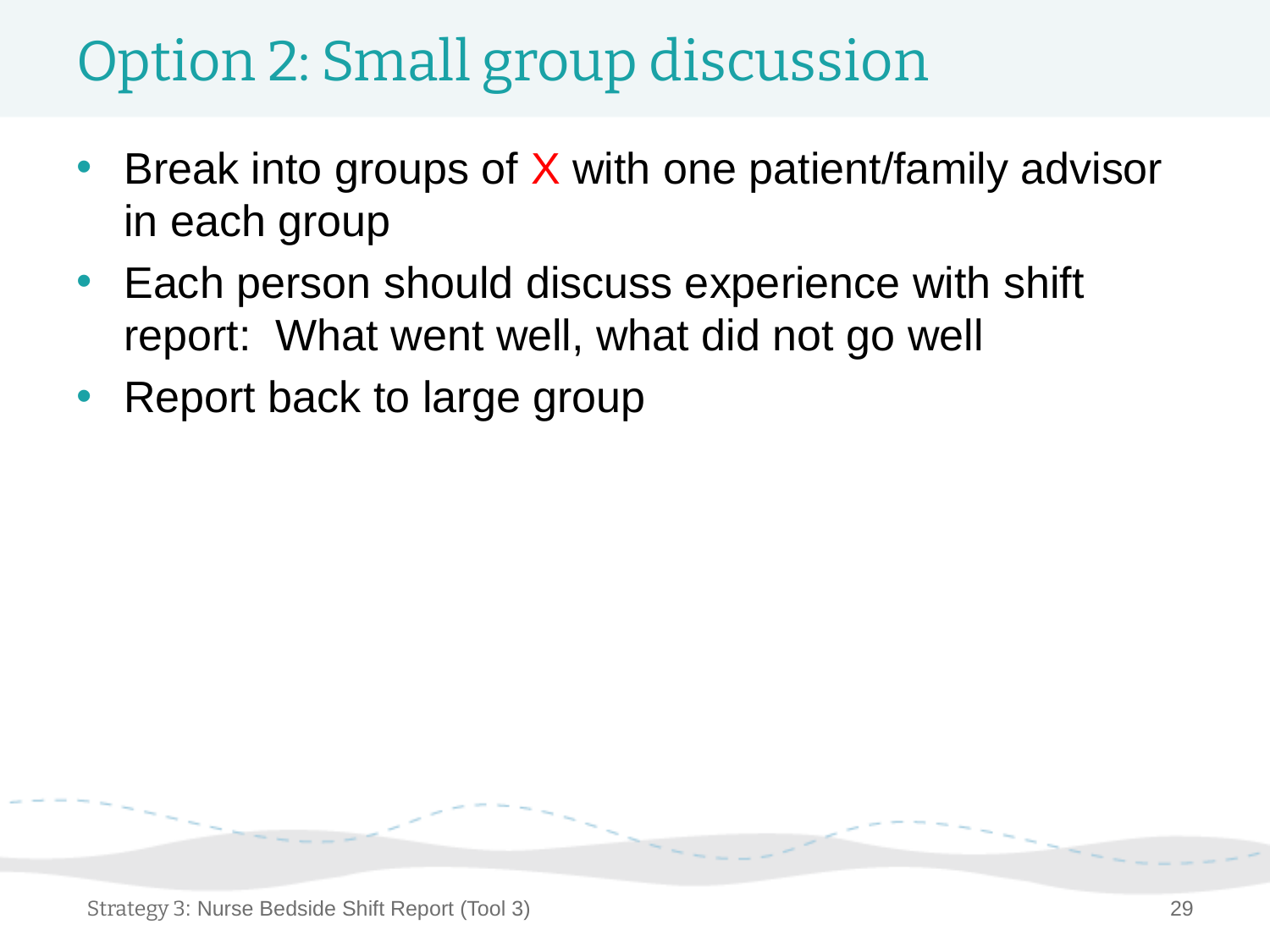

# Option 2: Small group discussion
Break into groups of X with one patient/family advisor in each group
Each person should discuss experience with shift report:  What went well, what did not go well
Report back to large group
Strategy 3: Nurse Bedside Shift Report (Tool 3)
29